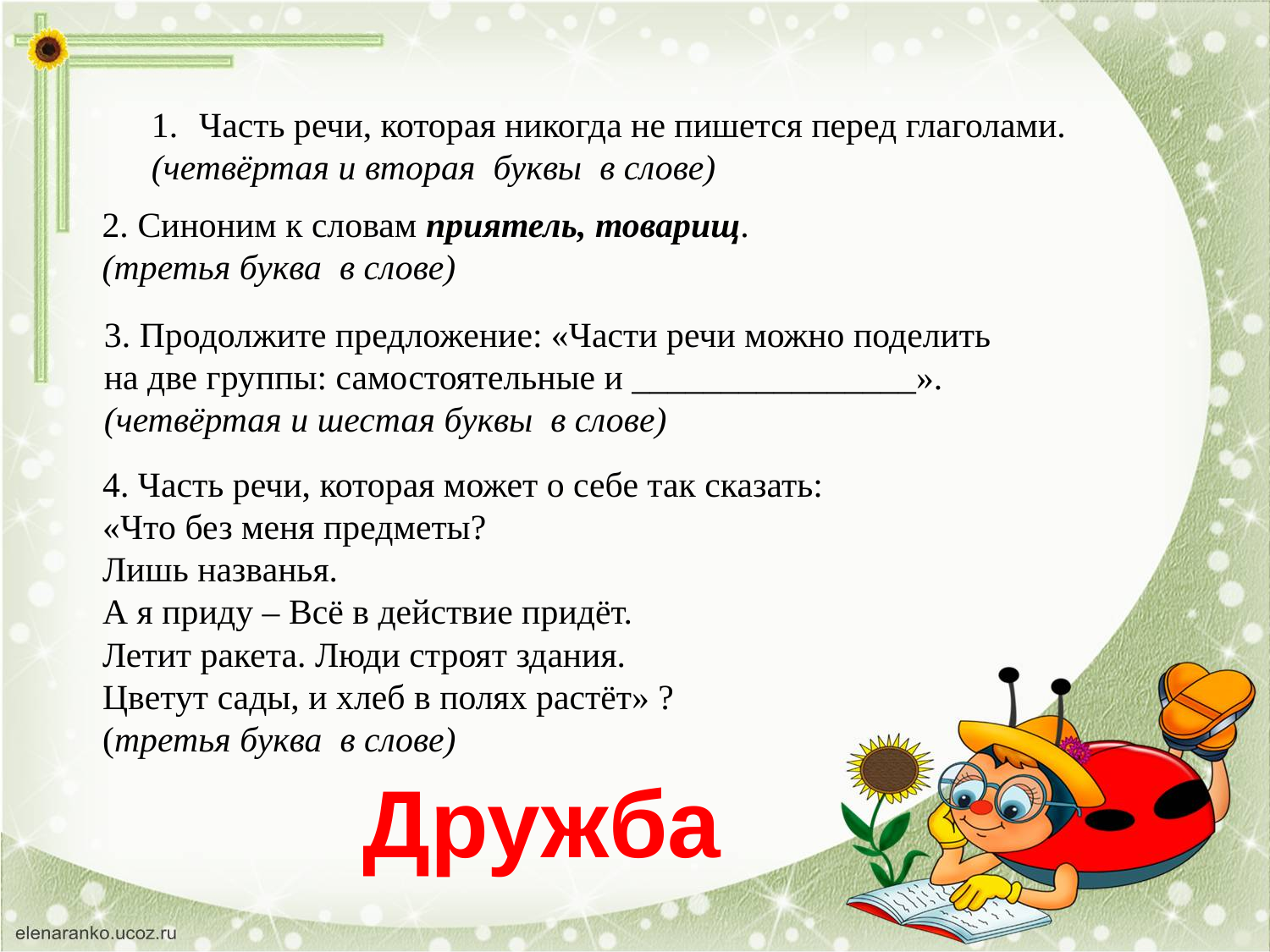

Часть речи, которая никогда не пишется перед глаголами.
(четвёртая и вторая  буквы  в слове)
2. Синоним к словам приятель, товарищ.
(третья буква  в слове)
3. Продолжите предложение: «Части речи можно поделить
на две группы: самостоятельные и ________________».
(четвёртая и шестая буквы  в слове)
4. Часть речи, которая может о себе так сказать:
«Что без меня предметы?
Лишь названья.
А я приду – Всё в действие придёт.
Летит ракета. Люди строят здания.
Цветут сады, и хлеб в полях растёт» ?
(третья буква  в слове)
Дружба